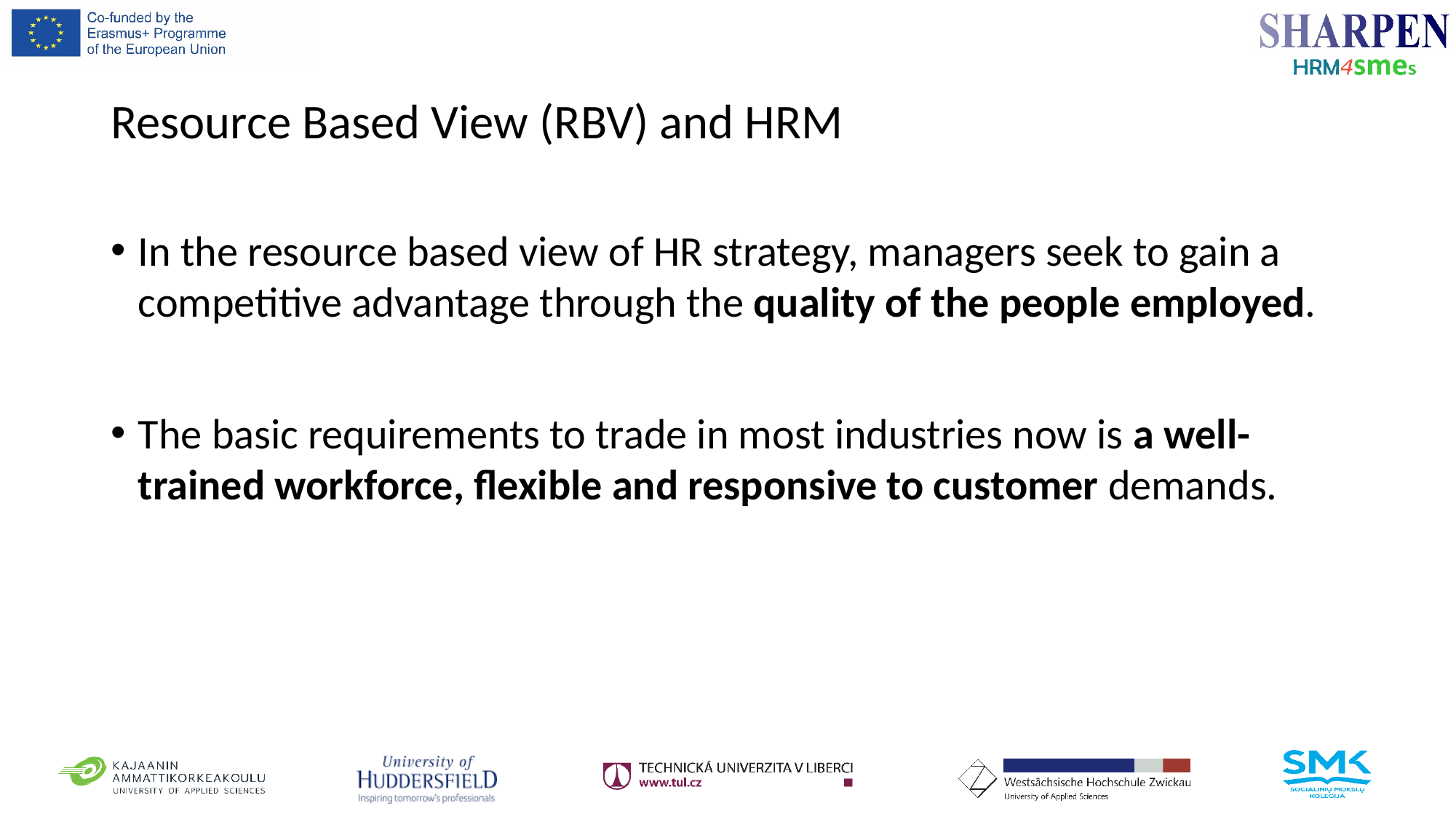

# Resource Based View (RBV) and HRM
In the resource based view of HR strategy, managers seek to gain a competitive advantage through the quality of the people employed.

The basic requirements to trade in most industries now is a well-trained workforce, flexible and responsive to customer demands.